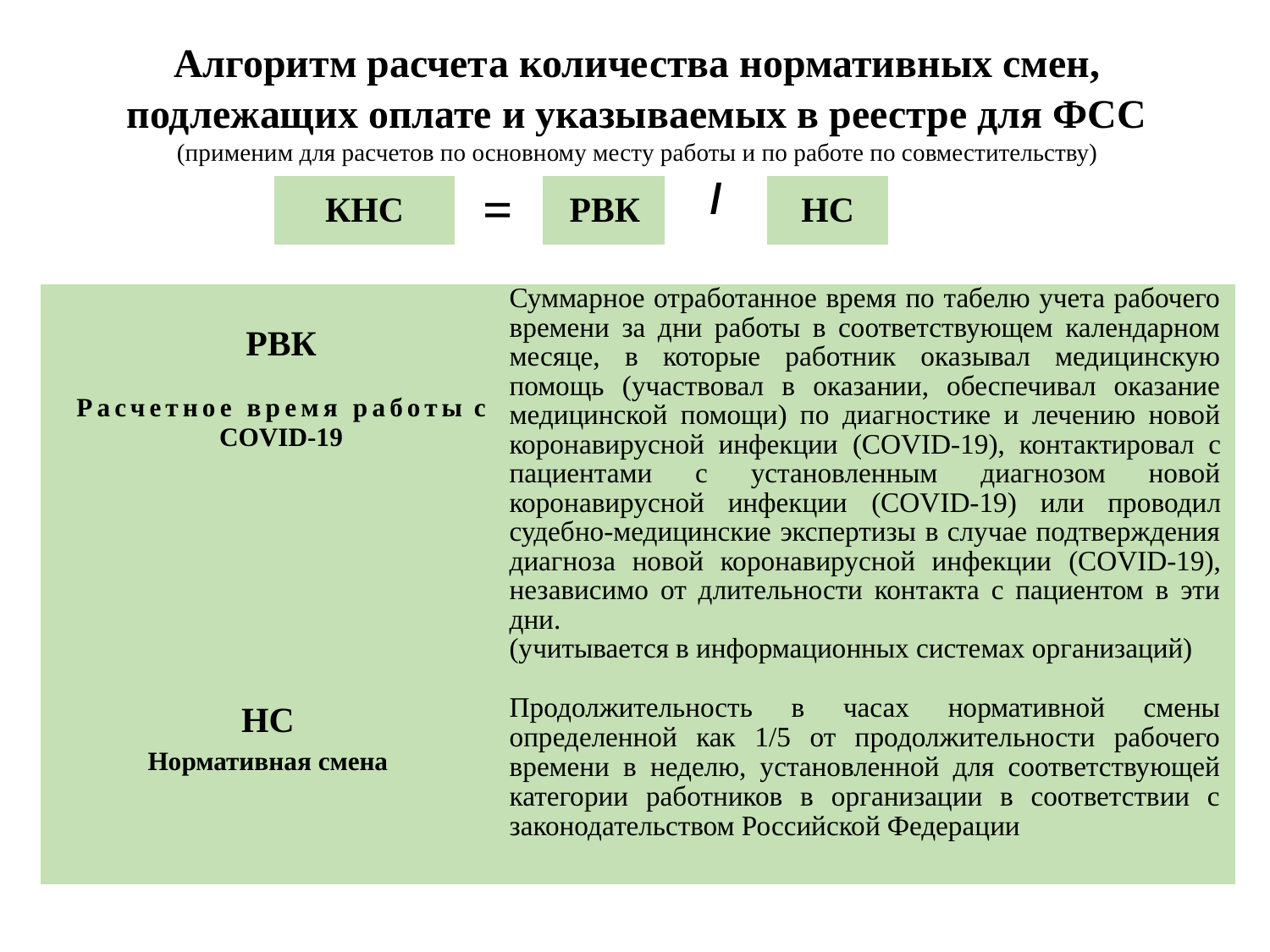

Алгоритм расчета количества нормативных смен, подлежащих оплате и указываемых в реестре для ФСС
(применим для расчетов по основному месту работы и по работе по совместительству)
| КНС | = | РВК | / | НС |
| --- | --- | --- | --- | --- |
| РВК Расчетное время работы с COVID-19 | Суммарное отработанное время по табелю учета рабочего времени за дни работы в соответствующем календарном месяце, в которые работник оказывал медицинскую помощь (участвовал в оказании, обеспечивал оказание медицинской помощи) по диагностике и лечению новой коронавирусной инфекции (COVID-19), контактировал с пациентами с установленным диагнозом новой коронавирусной инфекции (COVID-19) или проводил судебно-медицинские экспертизы в случае подтверждения диагноза новой коронавирусной инфекции (COVID-19), независимо от длительности контакта с пациентом в эти дни. (учитывается в информационных системах организаций) |
| --- | --- |
| НС Нормативная смена | Продолжительность в часах нормативной смены определенной как 1/5 от продолжительности рабочего времени в неделю, установленной для соответствующей категории работников в организации в соответствии с законодательством Российской Федерации |